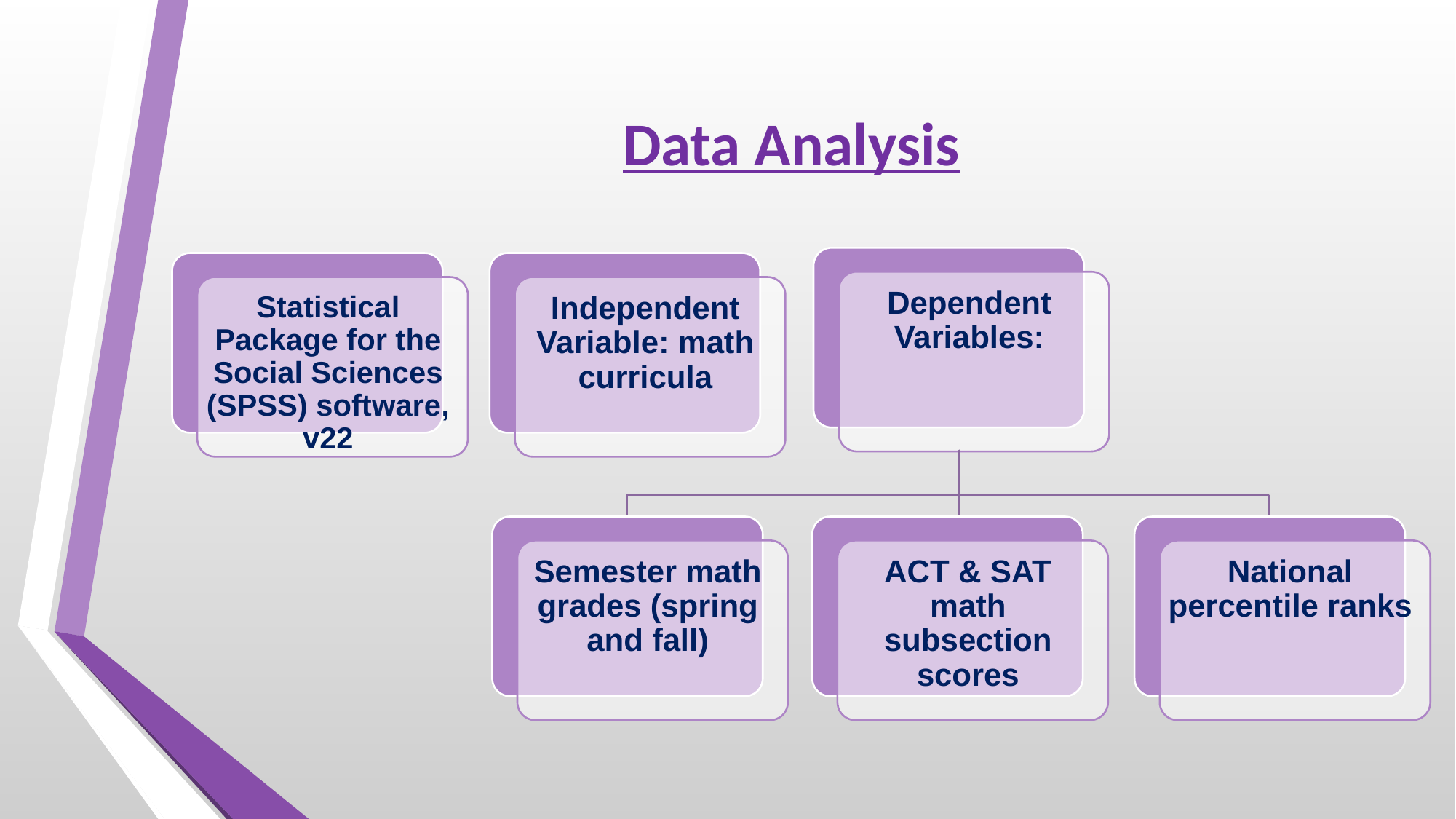

# Data Analysis

Dependent Variables:

Statistical Package for the Social Sciences (SPSS) software, v22

Independent Variable: math curricula

Semester math grades (spring and fall)

ACT & SAT math subsection scores

National percentile ranks